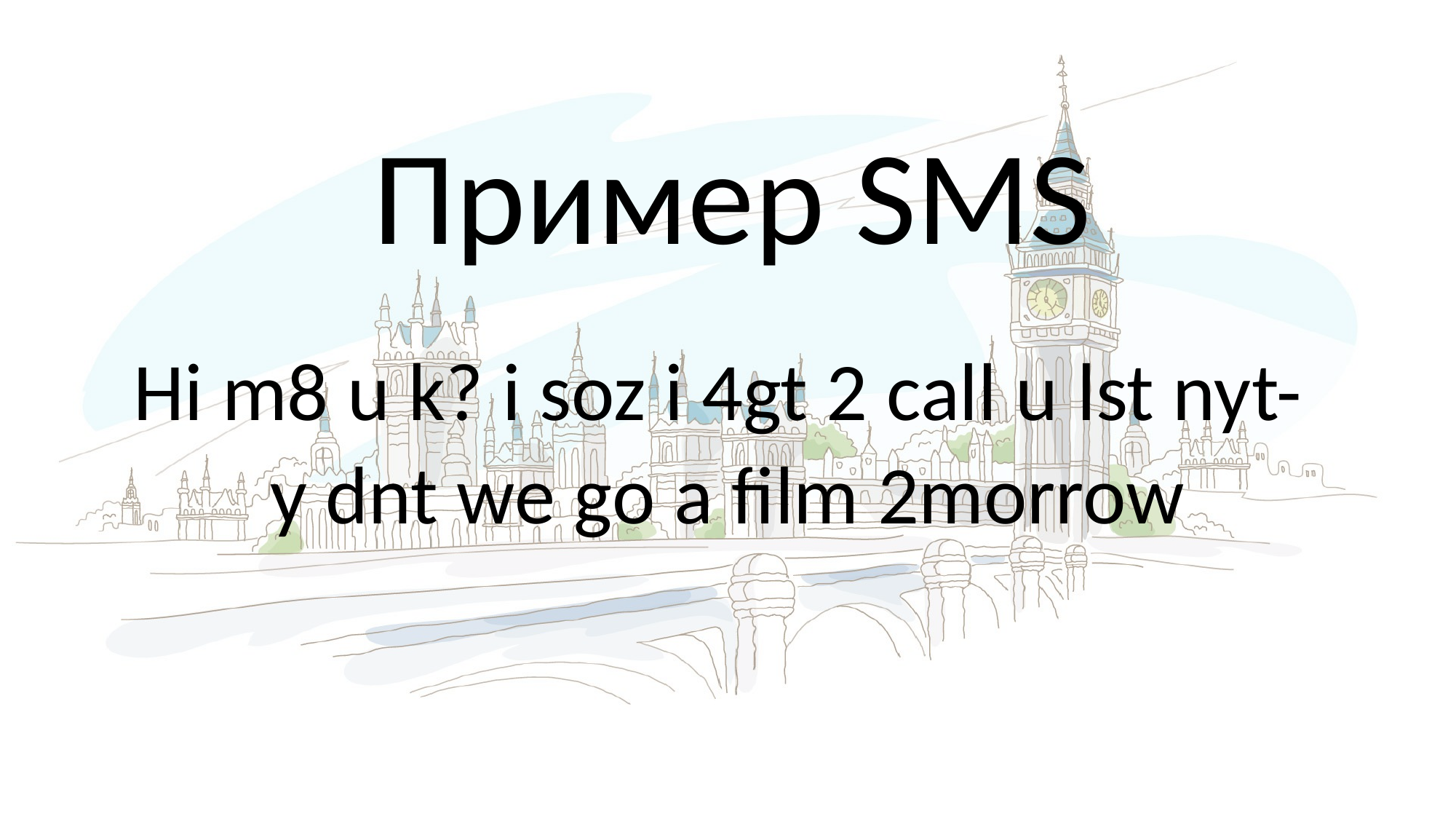

Пример SMS

Hi m8 u k? i soz i 4gt 2 call u lst nyt-
y dnt we go а film 2morrow